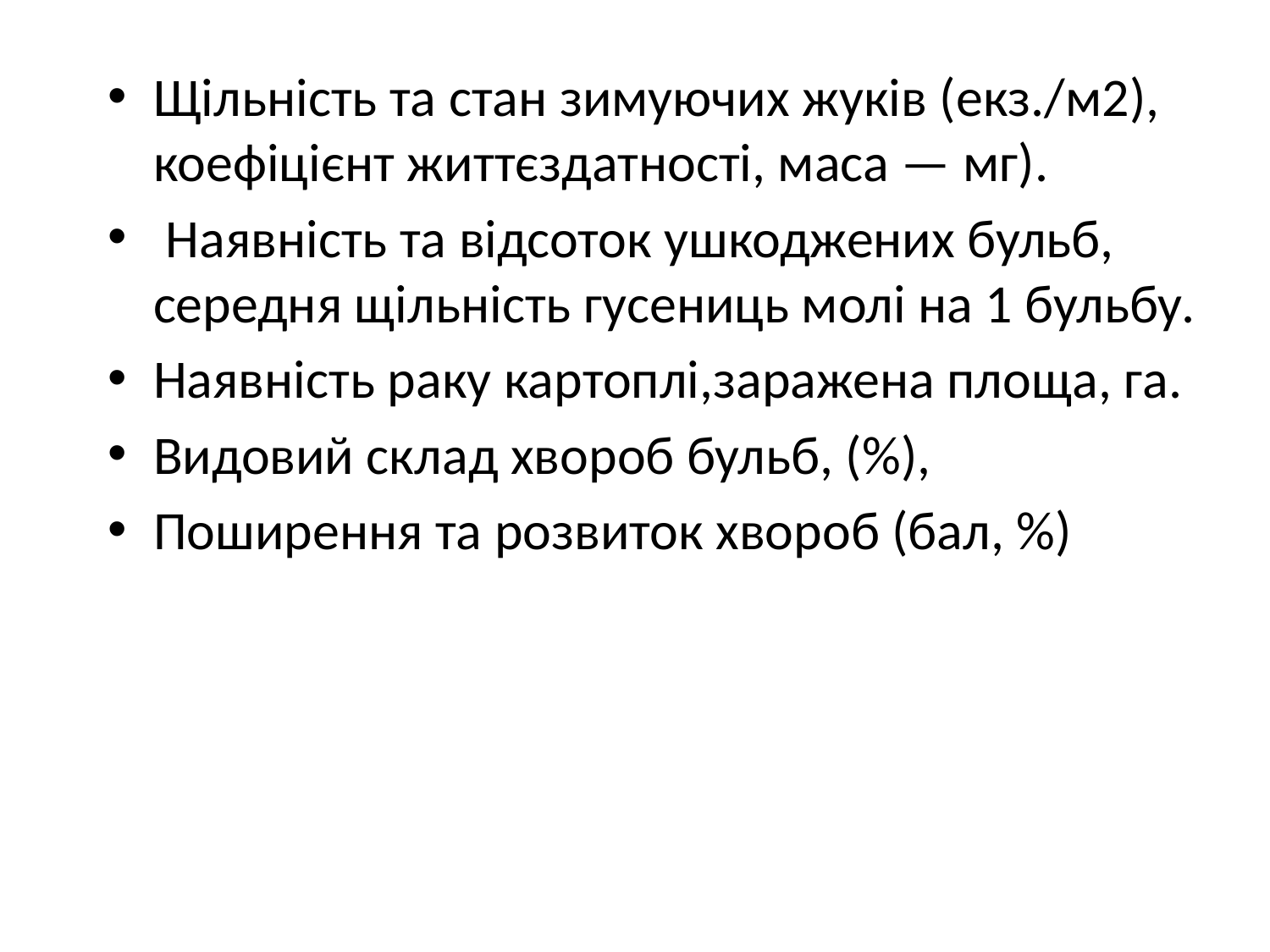

Щільність та стан зимуючих жуків (екз./м2), коефіцієнт життєздатності, маса — мг).
 Наявність та відсоток ушкоджених бульб, середня щільність гусениць молі на 1 бульбу.
Наявність раку картоплі,заражена площа, га.
Видовий склад хвороб бульб, (%),
Поширення та розвиток хвороб (бал, %)